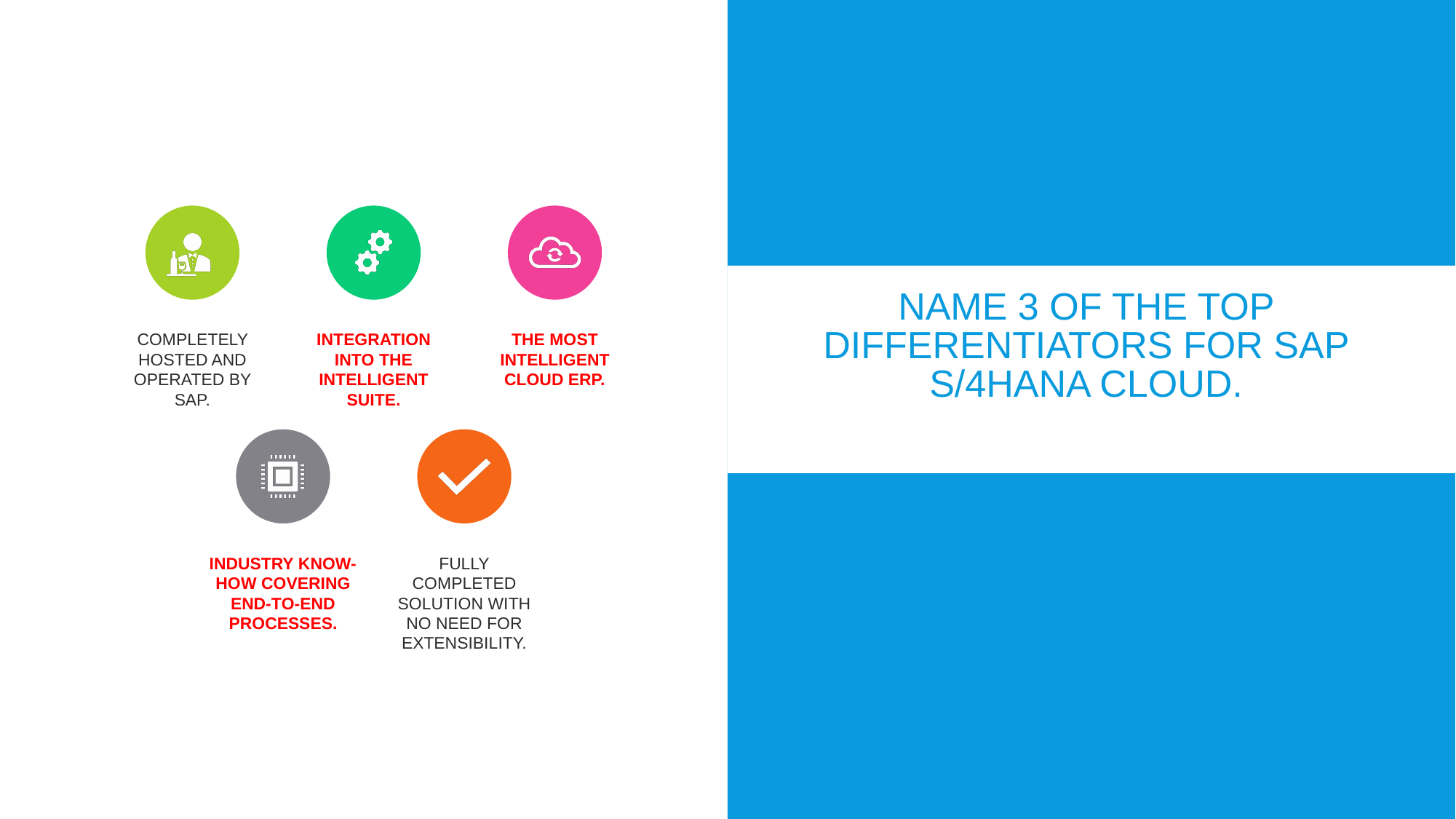

Completely hosted and operated by SAP.
Integration into the Intelligent Suite.
The Most Intelligent Cloud ERP.
Industry Know-How Covering End-to-End Processes.
Fully completed solution with no need for extensibility.

# Name 3 of the Top Differentiators for SAP S/4HANA Cloud.